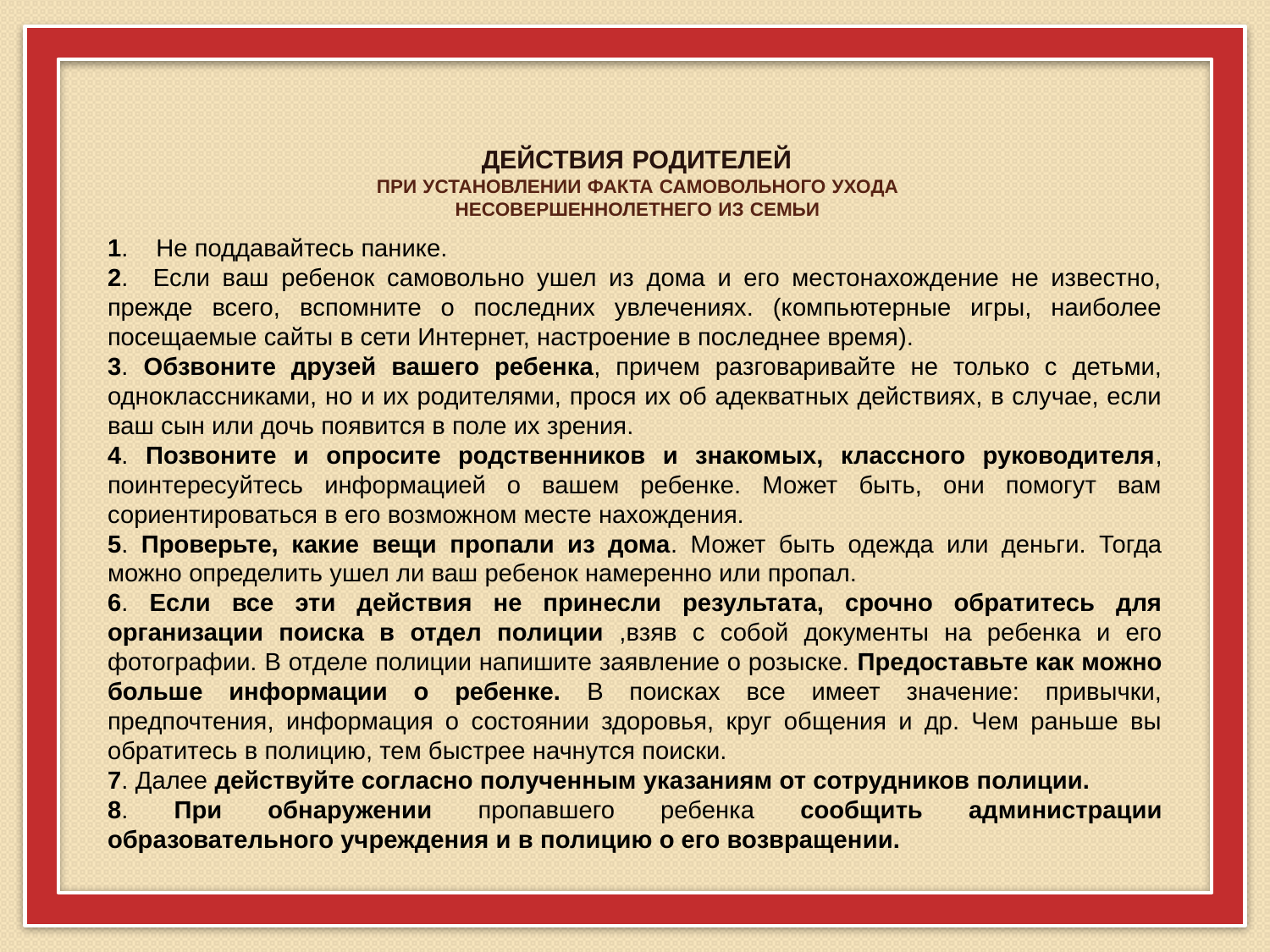

# ДЕЙСТВИЯ РОДИТЕЛЕЙ ПРИ УСТАНОВЛЕНИИ ФАКТА САМОВОЛЬНОГО УХОДА НЕСОВЕРШЕННОЛЕТНЕГО ИЗ СЕМЬИ
1.    Не поддавайтесь панике.
2.  Если ваш ребенок самовольно ушел из дома и его местонахождение не известно, прежде всего, вспомните о последних увлечениях. (компьютерные игры, наиболее посещаемые сайты в сети Интернет, настроение в последнее время).
3. Обзвоните друзей вашего ребенка, причем разговаривайте не только с детьми, одноклассниками, но и их родителями, прося их об адекватных действиях, в случае, если ваш сын или дочь появится в поле их зрения.
4. Позвоните и опросите родственников и знакомых, классного руководителя, поинтересуйтесь информацией о вашем ребенке. Может быть, они помогут вам сориентироваться в его возможном месте нахождения.
5. Проверьте, какие вещи пропали из дома. Может быть одежда или деньги. Тогда можно определить ушел ли ваш ребенок намеренно или пропал.
6. Если все эти действия не принесли результата, срочно обратитесь для организации поиска в отдел полиции ,взяв с собой документы на ребенка и его фотографии. В отделе полиции напишите заявление о розыске. Предоставьте как можно больше информации о ребенке. В поисках все имеет значение: привычки, предпочтения, информация о состоянии здоровья, круг общения и др. Чем раньше вы обратитесь в полицию, тем быстрее начнутся поиски.
7. Далее действуйте согласно полученным указаниям от сотрудников полиции.
8. При обнаружении пропавшего ребенка сообщить администрации образовательного учреждения и в полицию о его возвращении.